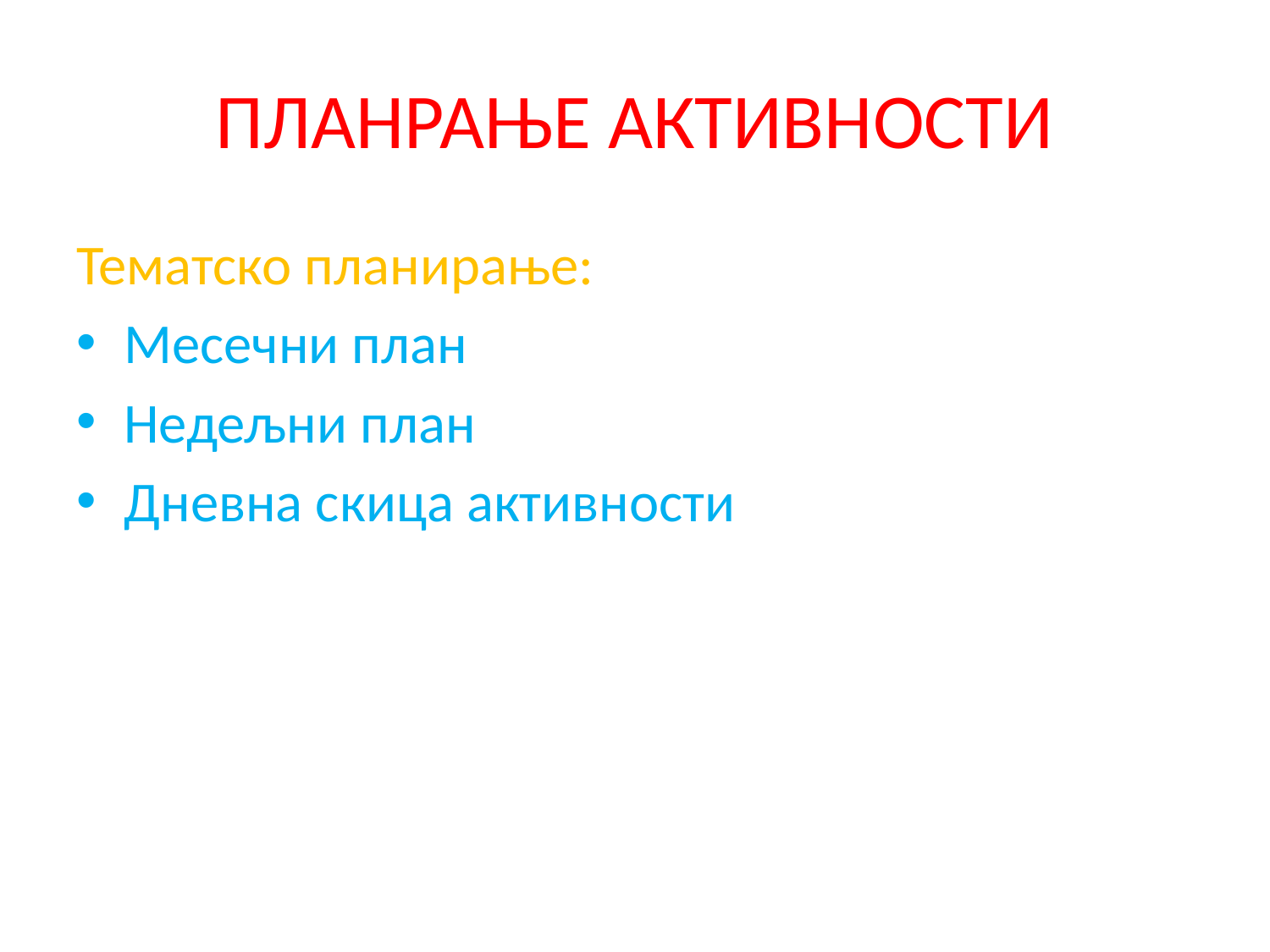

# ПЛАНРАЊЕ АКТИВНОСТИ
Тематско планирање:
Месечни план
Недељни план
Дневна скица активности